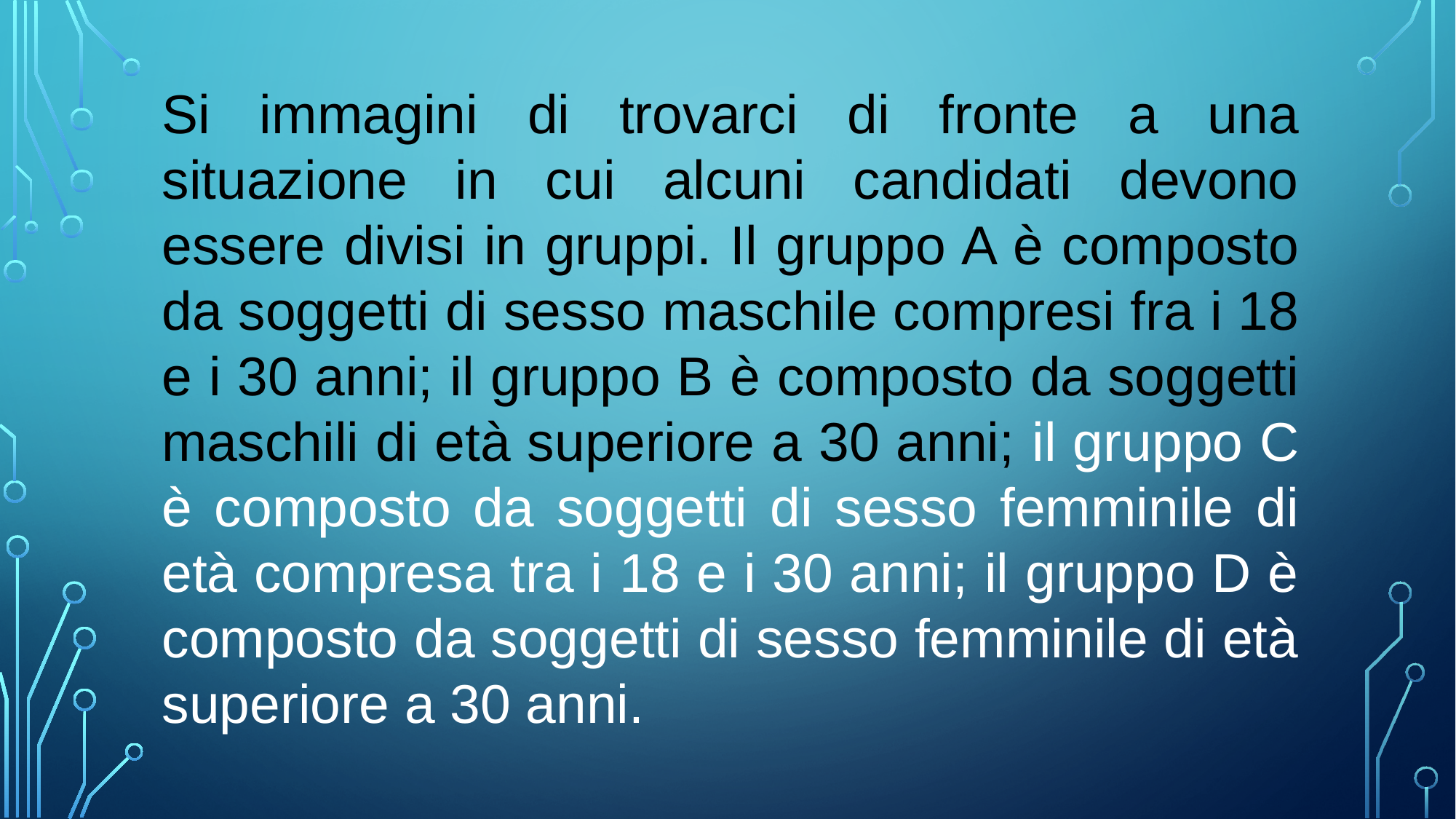

Si immagini di trovarci di fronte a una situazione in cui alcuni candidati devono essere divisi in gruppi. Il gruppo A è composto da soggetti di sesso maschile compresi fra i 18 e i 30 anni; il gruppo B è composto da soggetti maschili di età superiore a 30 anni; il gruppo C è composto da soggetti di sesso femminile di età compresa tra i 18 e i 30 anni; il gruppo D è composto da soggetti di sesso femminile di età superiore a 30 anni.